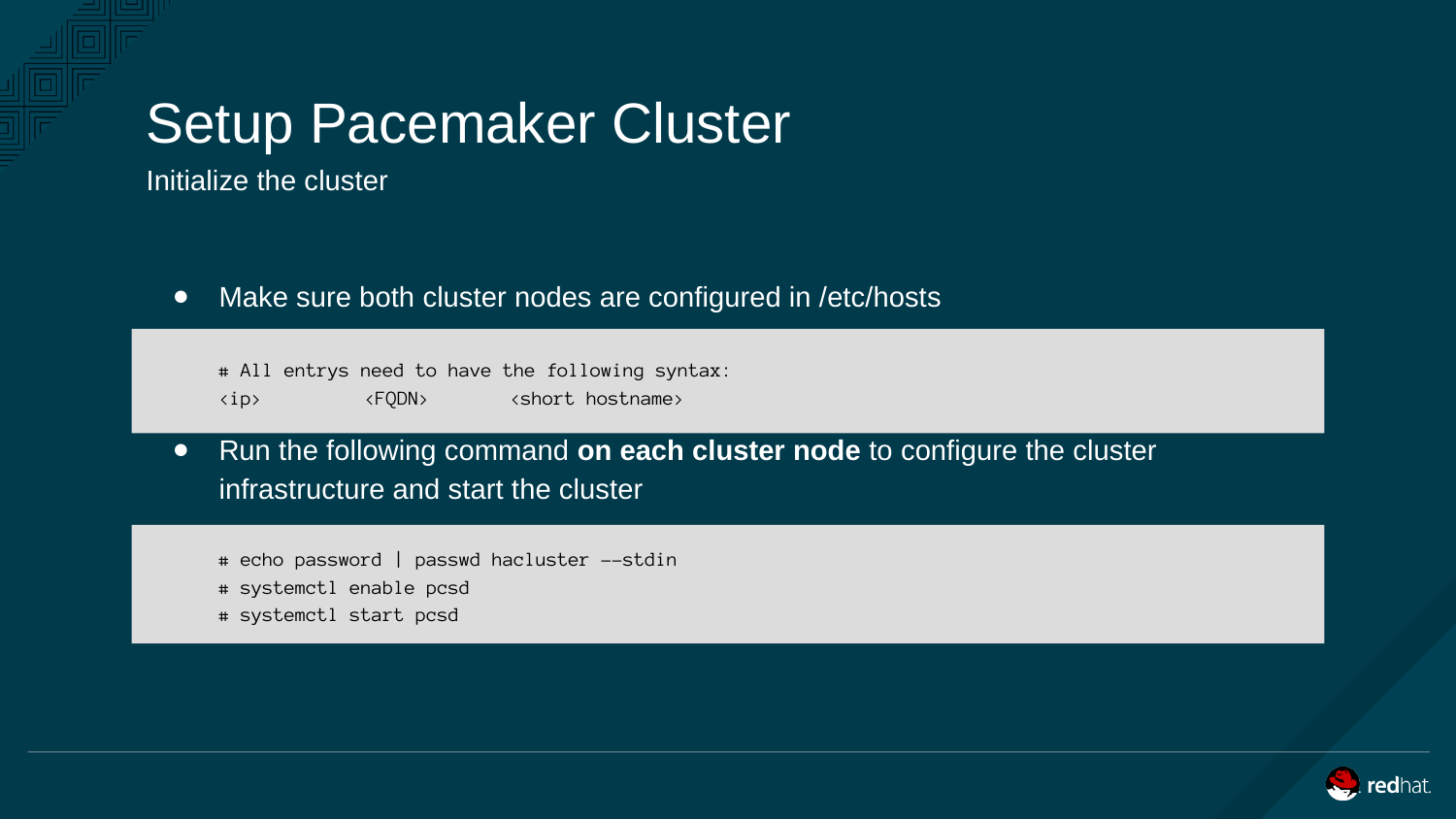

# Setup Pacemaker Cluster
Initialize the cluster
Make sure both cluster nodes are configured in /etc/hosts

Run the following command on each cluster node to configure the cluster infrastructure and start the cluster
# All entrys need to have the following syntax:
<ip> 	<FQDN>	<short hostname>
# echo password | passwd hacluster --stdin
# systemctl enable pcsd
# systemctl start pcsd